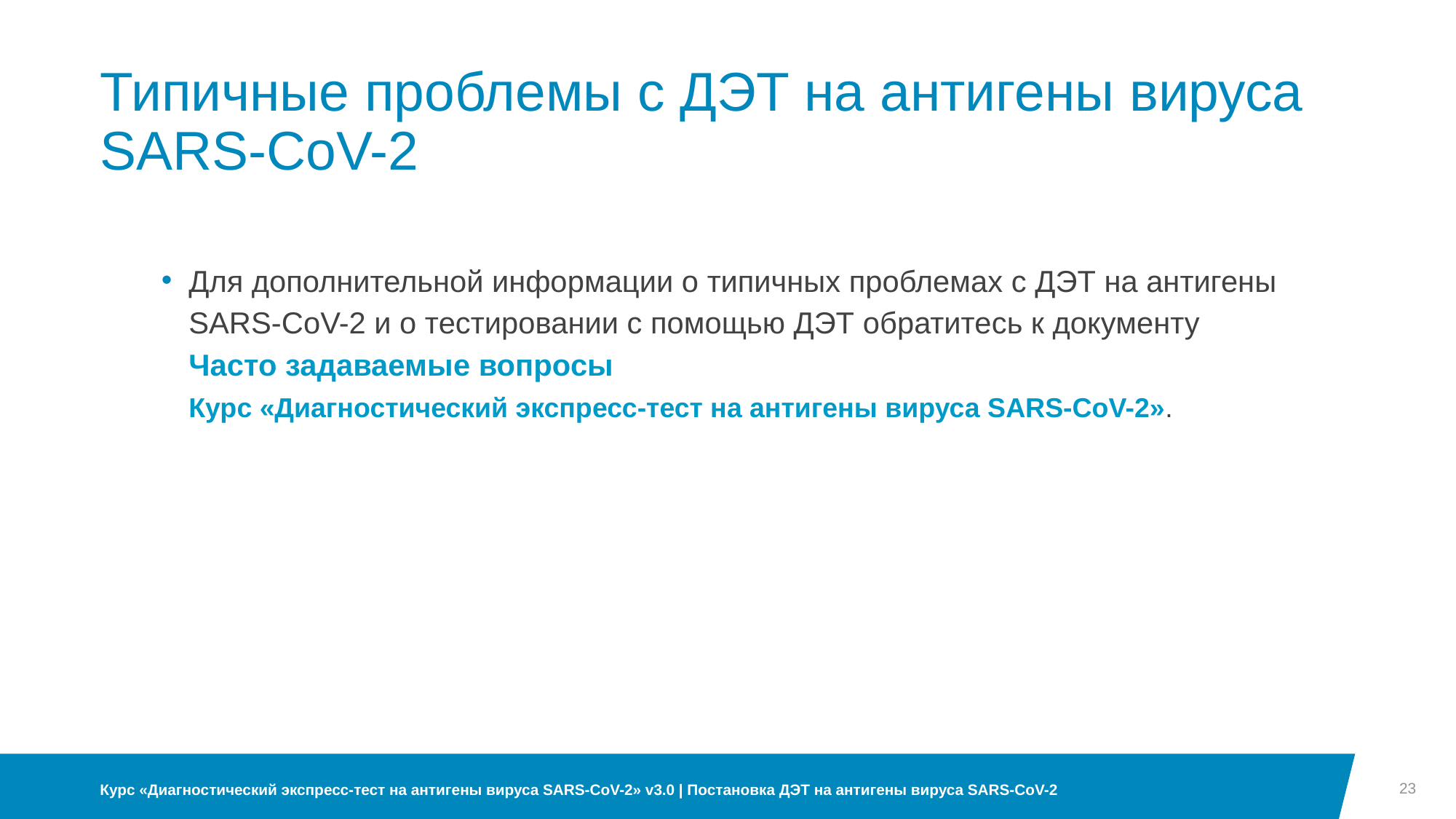

Типичные проблемы c ДЭТ на антигены вируса SARS-CoV-2
Для дополнительной информации о типичных проблемах с ДЭТ на антигены SARS-CoV-2 и о тестировании с помощью ДЭТ обратитесь к документу
Часто задаваемые вопросы
Курс «Диагностический экспресс-тест на антигены вируса SARS-CoV-2».

23
Курс «Диагностический экспресс-тест на антигены вируса SARS-CoV-2» v3.0 | Постановка ДЭТ на антигены вируса SARS-CoV-2